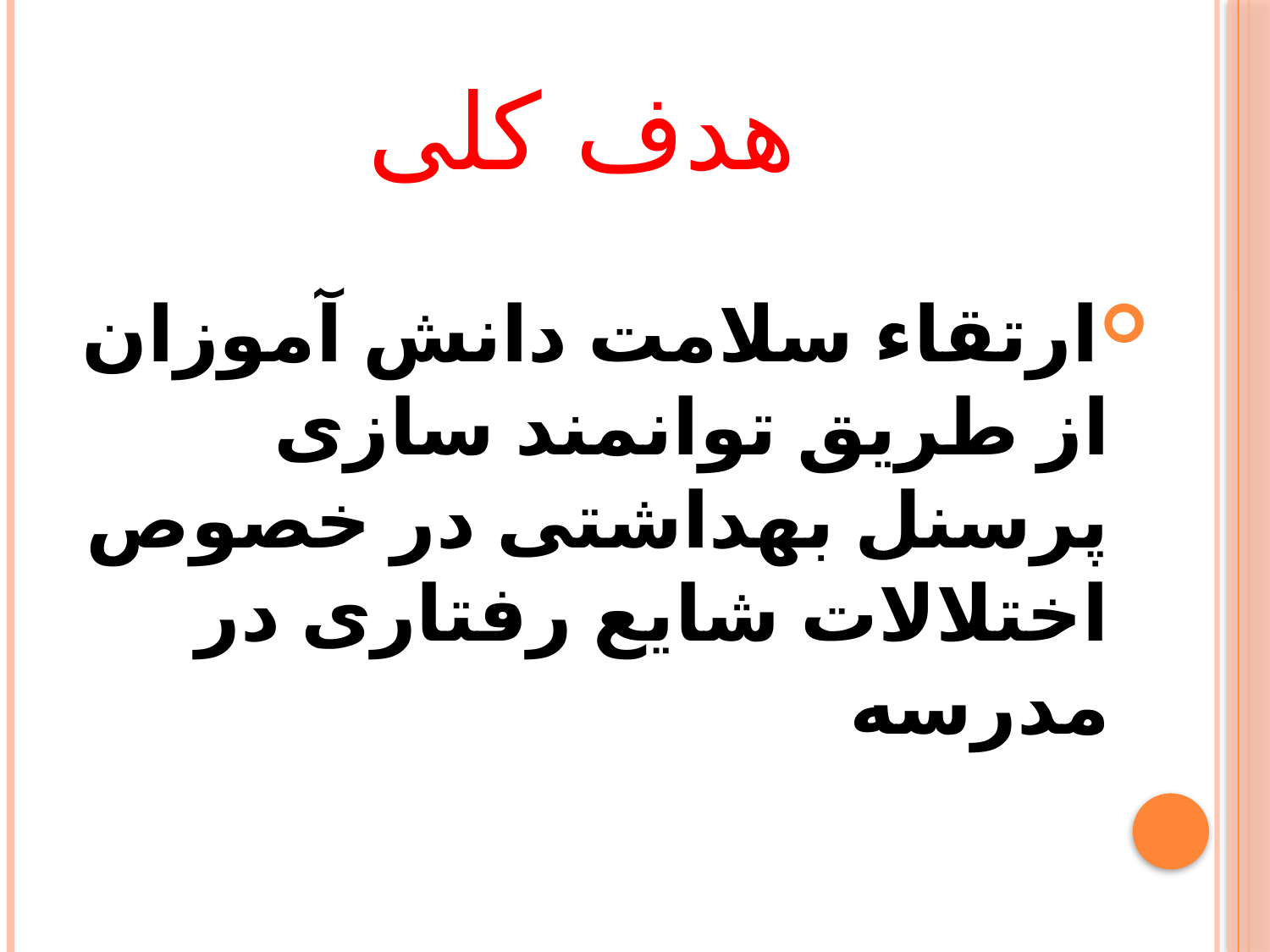

# هدف کلی
ارتقاء سلامت دانش آموزان از طریق توانمند سازی پرسنل بهداشتی در خصوص اختلالات شایع رفتاری در مدرسه